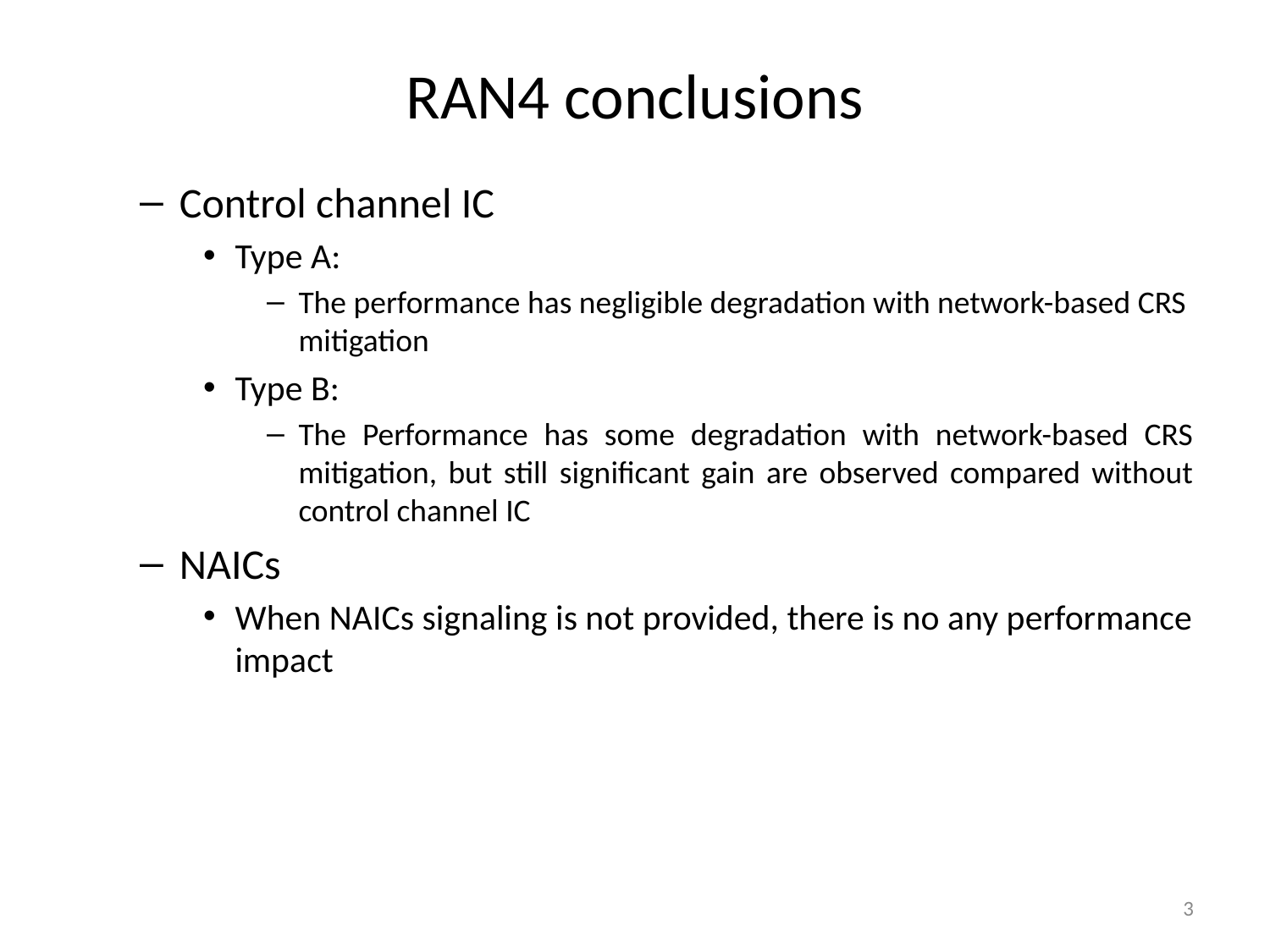

# RAN4 conclusions
Control channel IC
Type A:
The performance has negligible degradation with network-based CRS mitigation
Type B:
The Performance has some degradation with network-based CRS mitigation, but still significant gain are observed compared without control channel IC
NAICs
When NAICs signaling is not provided, there is no any performance impact

3